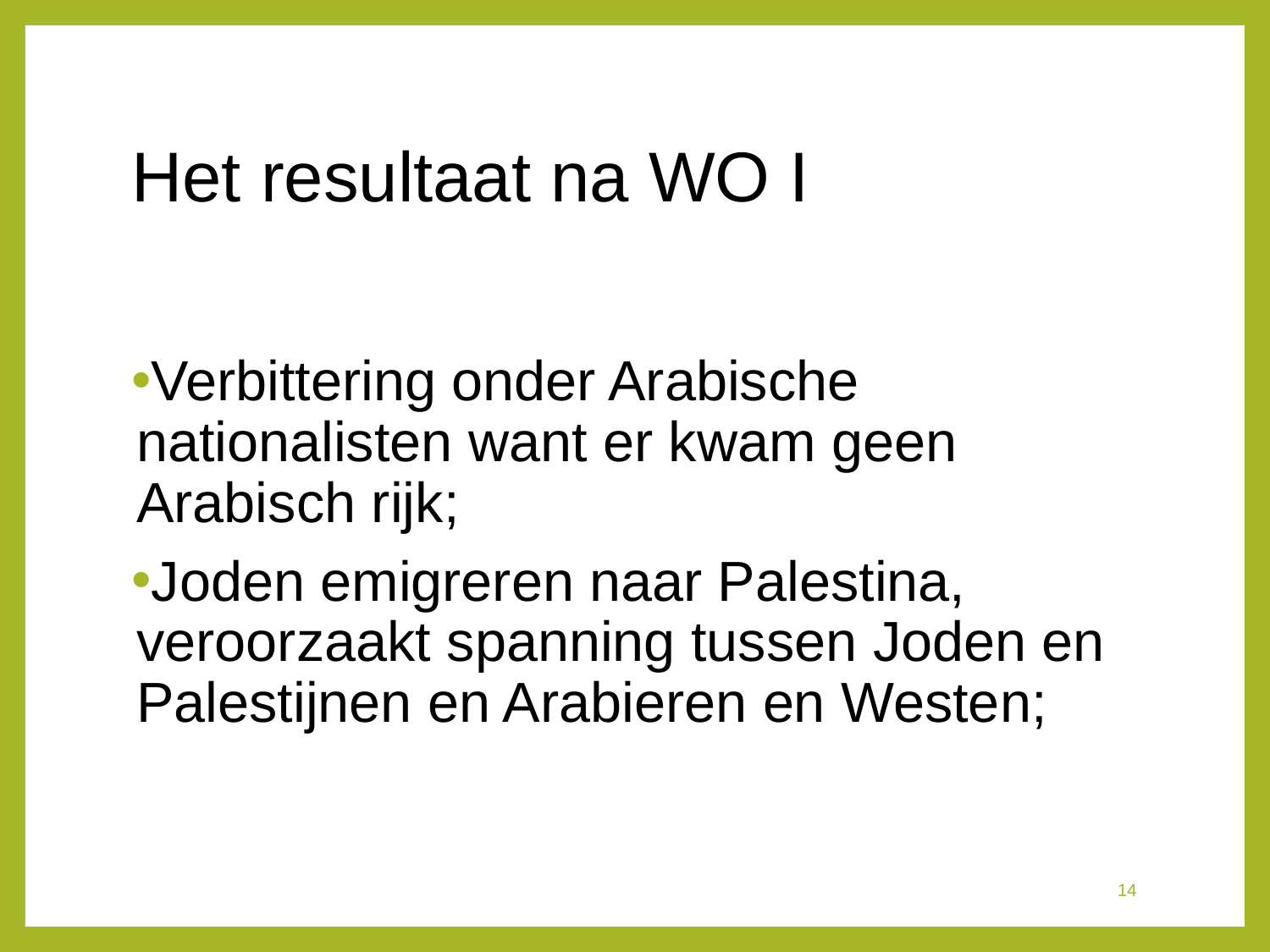

# Het resultaat na WO I

Verbittering onder Arabische nationalisten want er kwam geen Arabisch rijk;
Joden emigreren naar Palestina, veroorzaakt spanning tussen Joden en Palestijnen en Arabieren en Westen;
14